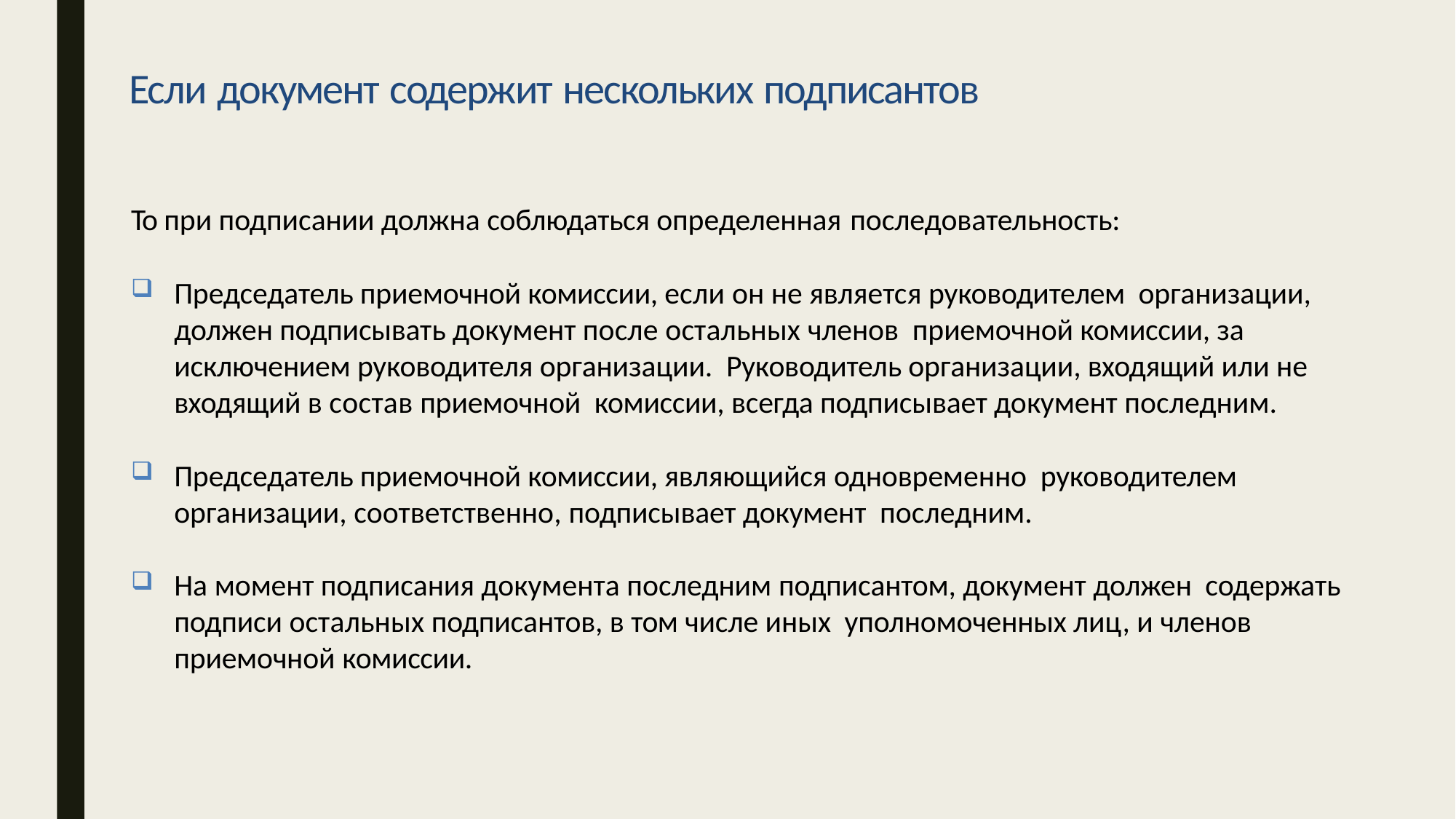

# Если документ содержит нескольких подписантов
То при подписании должна соблюдаться определенная последовательность:

Председатель приемочной комиссии, если он не является руководителем  организации, должен подписывать документ после остальных членов  приемочной комиссии, за исключением руководителя организации.  Руководитель организации, входящий или не входящий в состав приемочной  комиссии, всегда подписывает документ последним.

Председатель приемочной комиссии, являющийся одновременно  руководителем организации, соответственно, подписывает документ  последним.

На момент подписания документа последним подписантом, документ должен  содержать подписи остальных подписантов, в том числе иных  уполномоченных лиц, и членов приемочной комиссии.